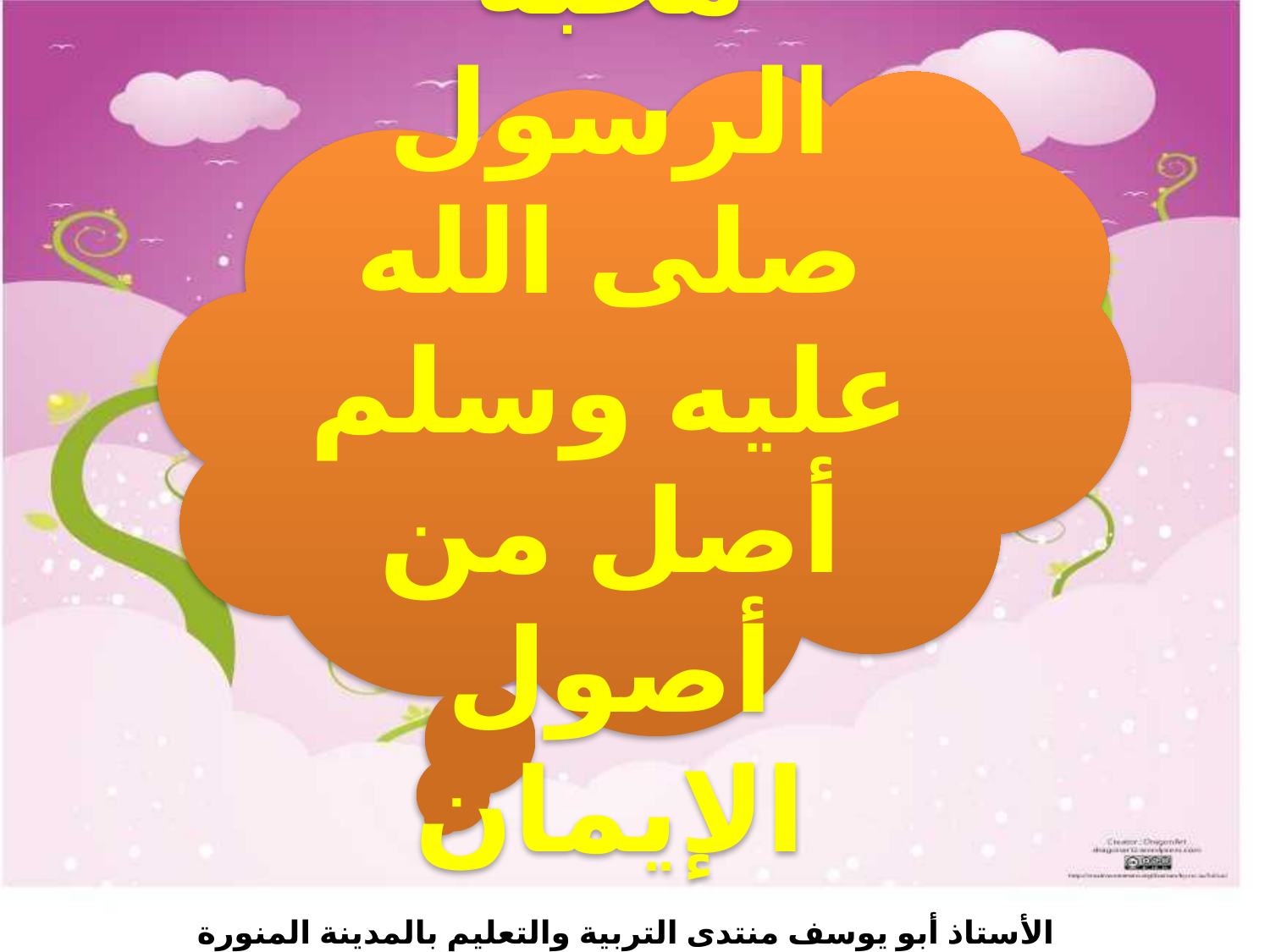

محبة الرسول صلى الله عليه وسلم أصل من أصول الإيمان
الأستاذ أبو يوسف منتدى التربية والتعليم بالمدينة المنورة